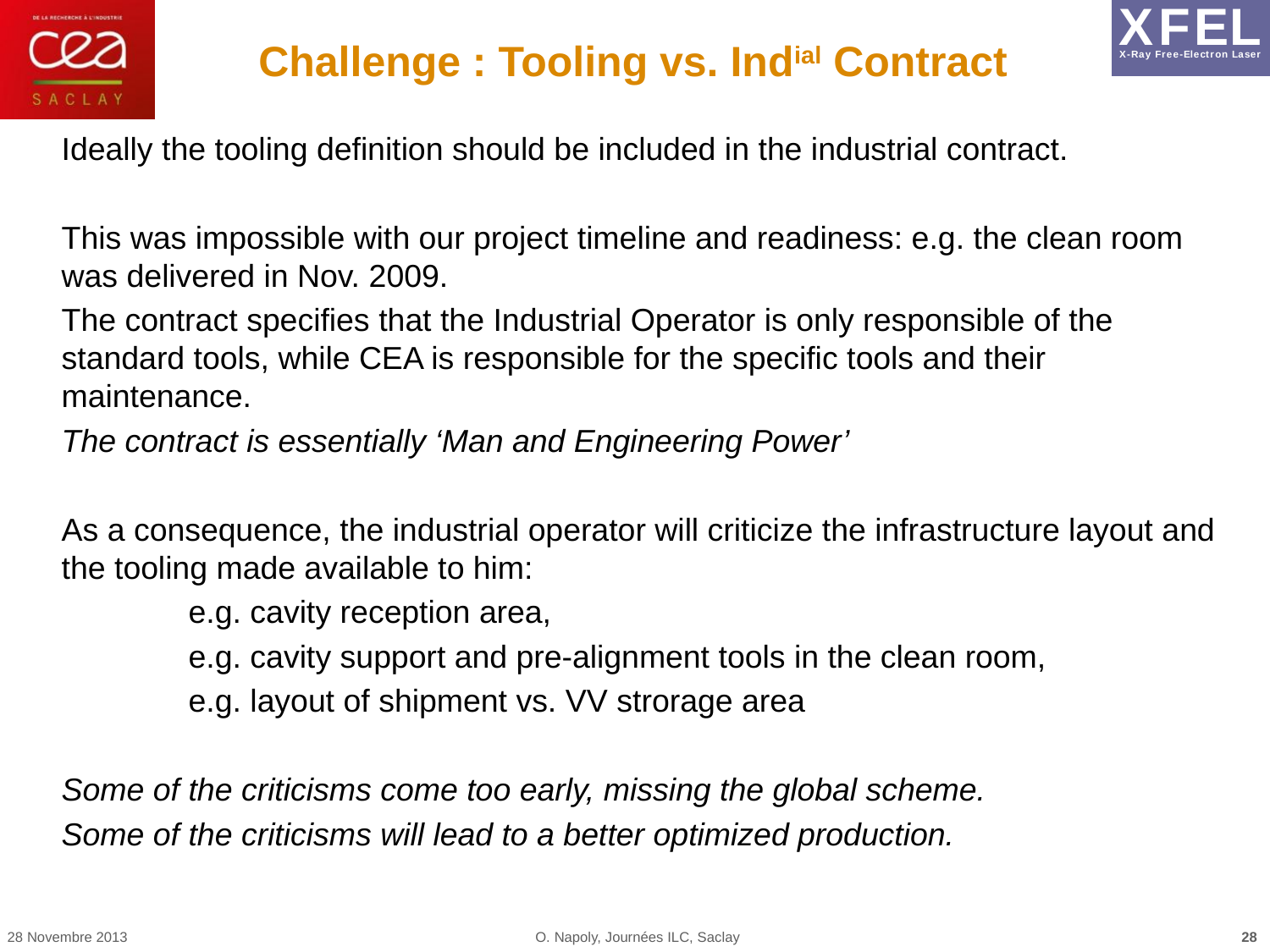

# Challenge : Tooling vs. Indial Contract
Ideally the tooling definition should be included in the industrial contract.

This was impossible with our project timeline and readiness: e.g. the clean room was delivered in Nov. 2009.
The contract specifies that the Industrial Operator is only responsible of the standard tools, while CEA is responsible for the specific tools and their maintenance.
The contract is essentially ‘Man and Engineering Power’

As a consequence, the industrial operator will criticize the infrastructure layout and the tooling made available to him:
	e.g. cavity reception area,
	e.g. cavity support and pre-alignment tools in the clean room,
	e.g. layout of shipment vs. VV strorage area

Some of the criticisms come too early, missing the global scheme.
Some of the criticisms will lead to a better optimized production.
28 Novembre 2013
O. Napoly, Journées ILC, Saclay
28